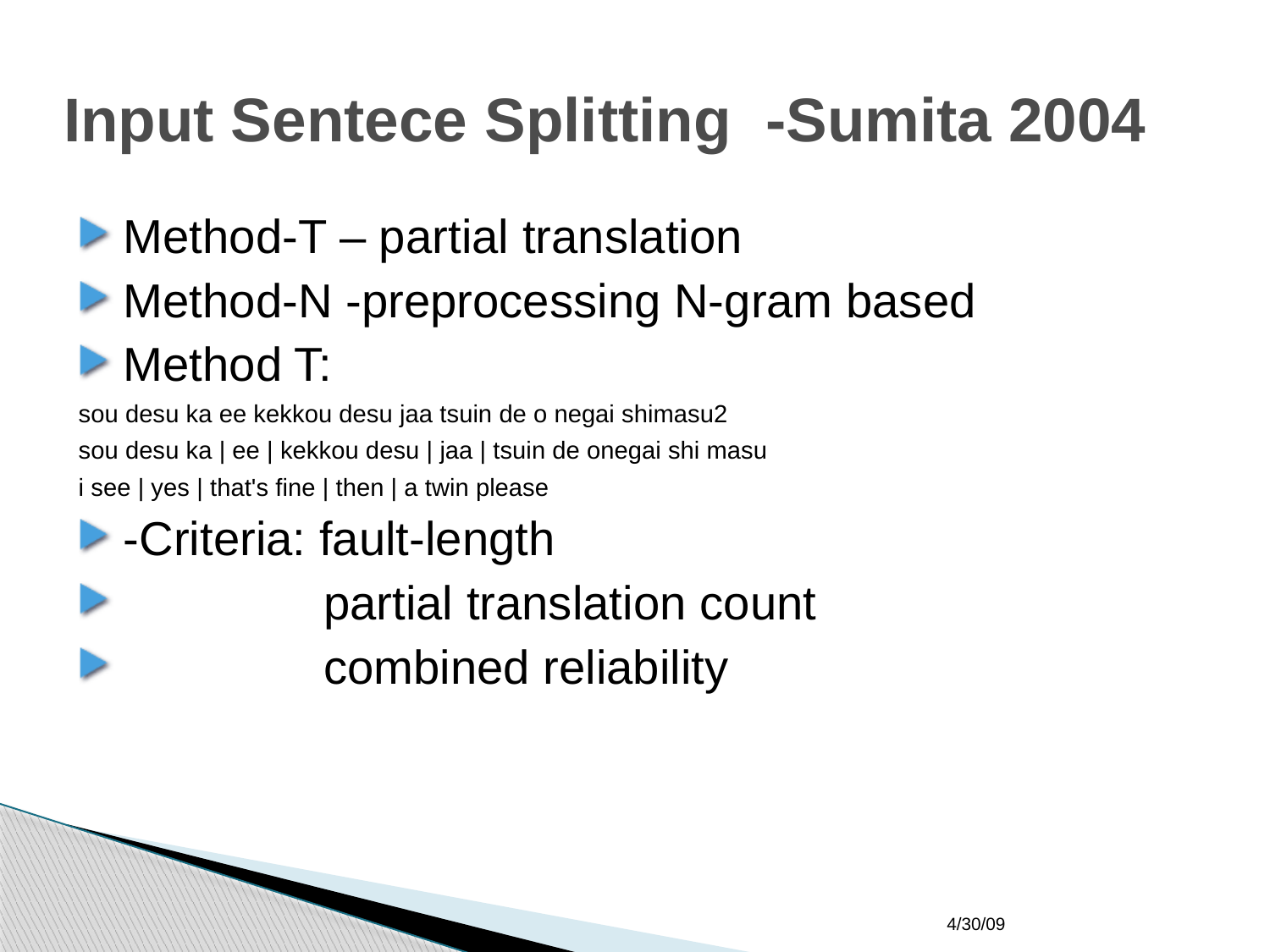

# Input Sentece Splitting  -Sumita 2004
Method-T – partial translation
Method-N -preprocessing N-gram based
Method T:
sou desu ka ee kekkou desu jaa tsuin de o negai shimasu2
sou desu ka | ee | kekkou desu | jaa | tsuin de onegai shi masu
i see | yes | that's fine | then | a twin please
-Criteria: fault-length
               partial translation count
               combined reliability

4/30/09